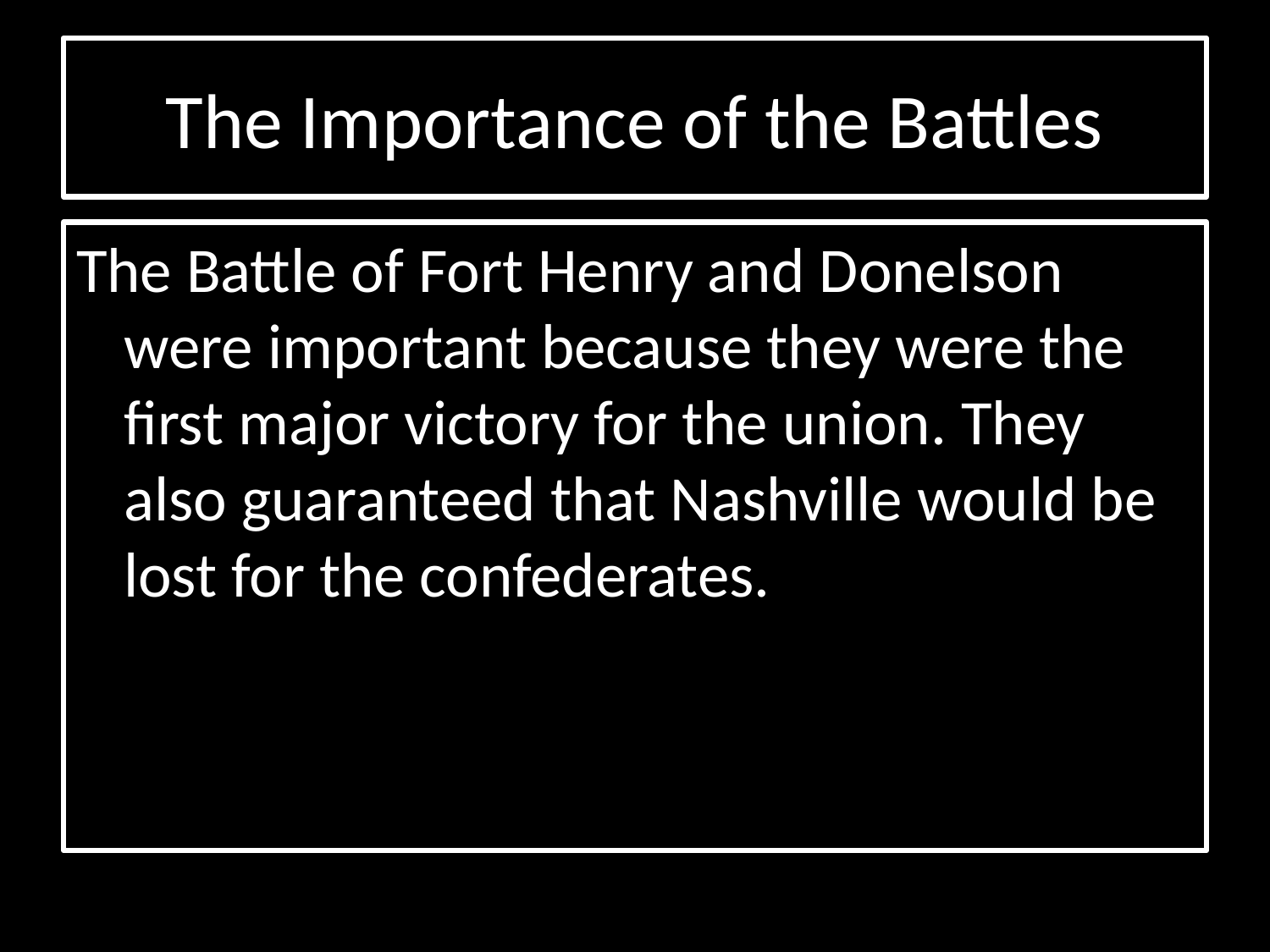

# The Importance of the Battles
The Battle of Fort Henry and Donelson were important because they were the first major victory for the union. They also guaranteed that Nashville would be lost for the confederates.